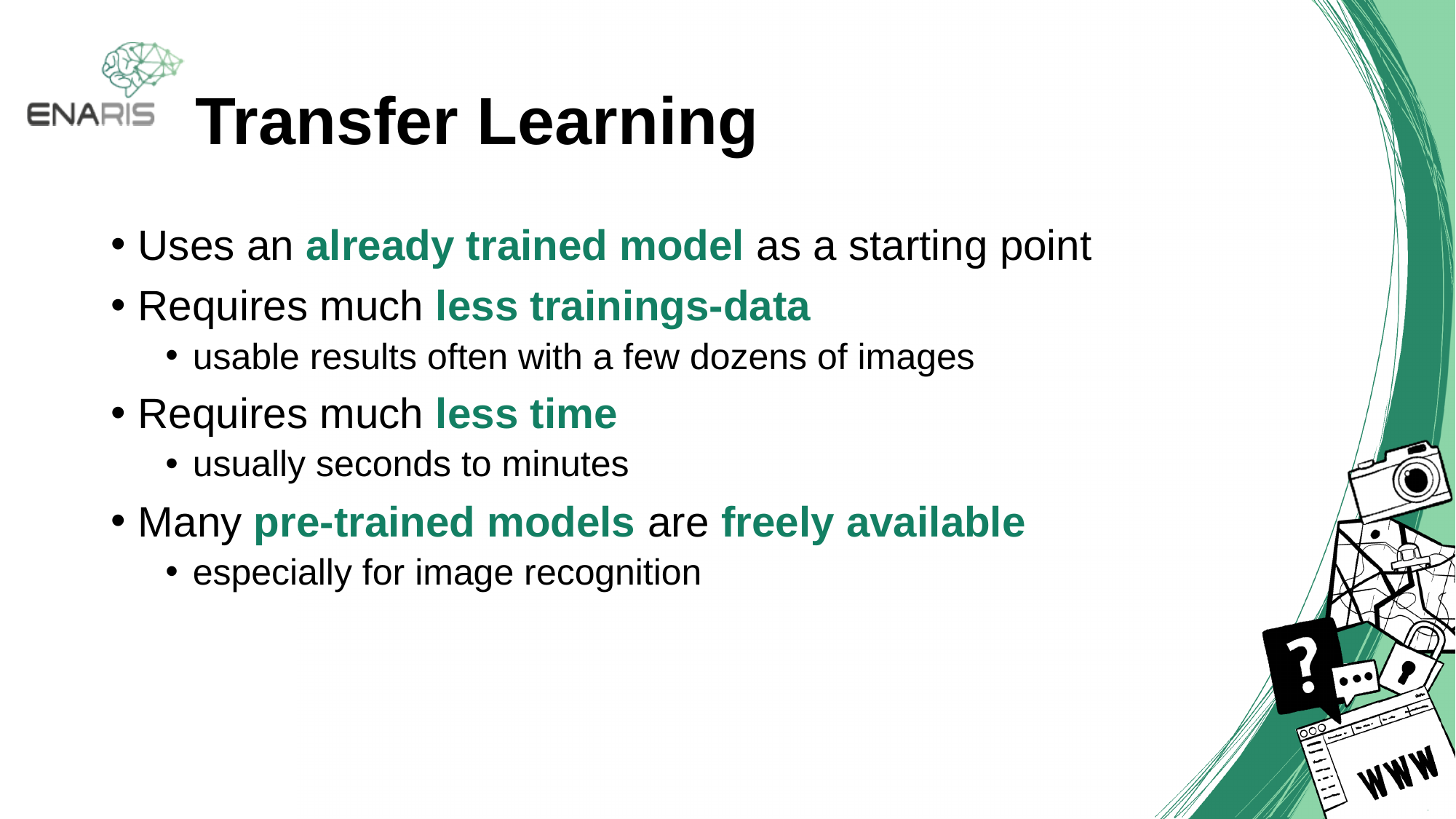

# Transfer Learning
Uses an already trained model as a starting point
Requires much less trainings-data
usable results often with a few dozens of images
Requires much less time
usually seconds to minutes
Many pre-trained models are freely available
especially for image recognition